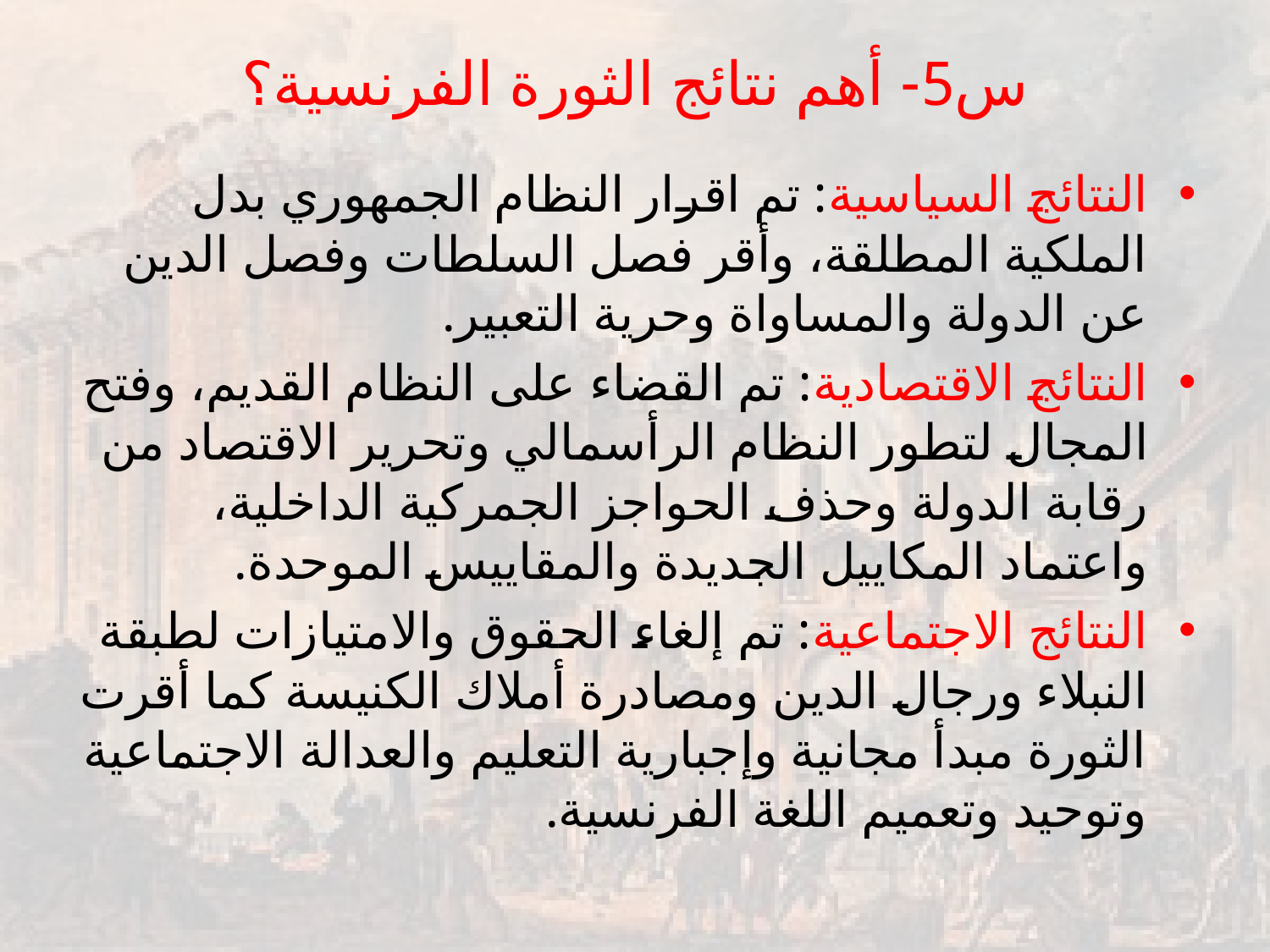

# س5- أهم نتائج الثورة الفرنسية؟
النتائج السياسية: تم اقرار النظام الجمهوري بدل الملكية المطلقة، وأقر فصل السلطات وفصل الدين عن الدولة والمساواة وحرية التعبير.
النتائج الاقتصادية: تم القضاء على النظام القديم، وفتح المجال لتطور النظام الرأسمالي وتحرير الاقتصاد من رقابة الدولة وحذف الحواجز الجمركية الداخلية، واعتماد المكاييل الجديدة والمقاييس الموحدة.
النتائج الاجتماعية: تم إلغاء الحقوق والامتيازات لطبقة النبلاء ورجال الدين ومصادرة أملاك الكنيسة كما أقرت الثورة مبدأ مجانية وإجبارية التعليم والعدالة الاجتماعية وتوحيد وتعميم اللغة الفرنسية.